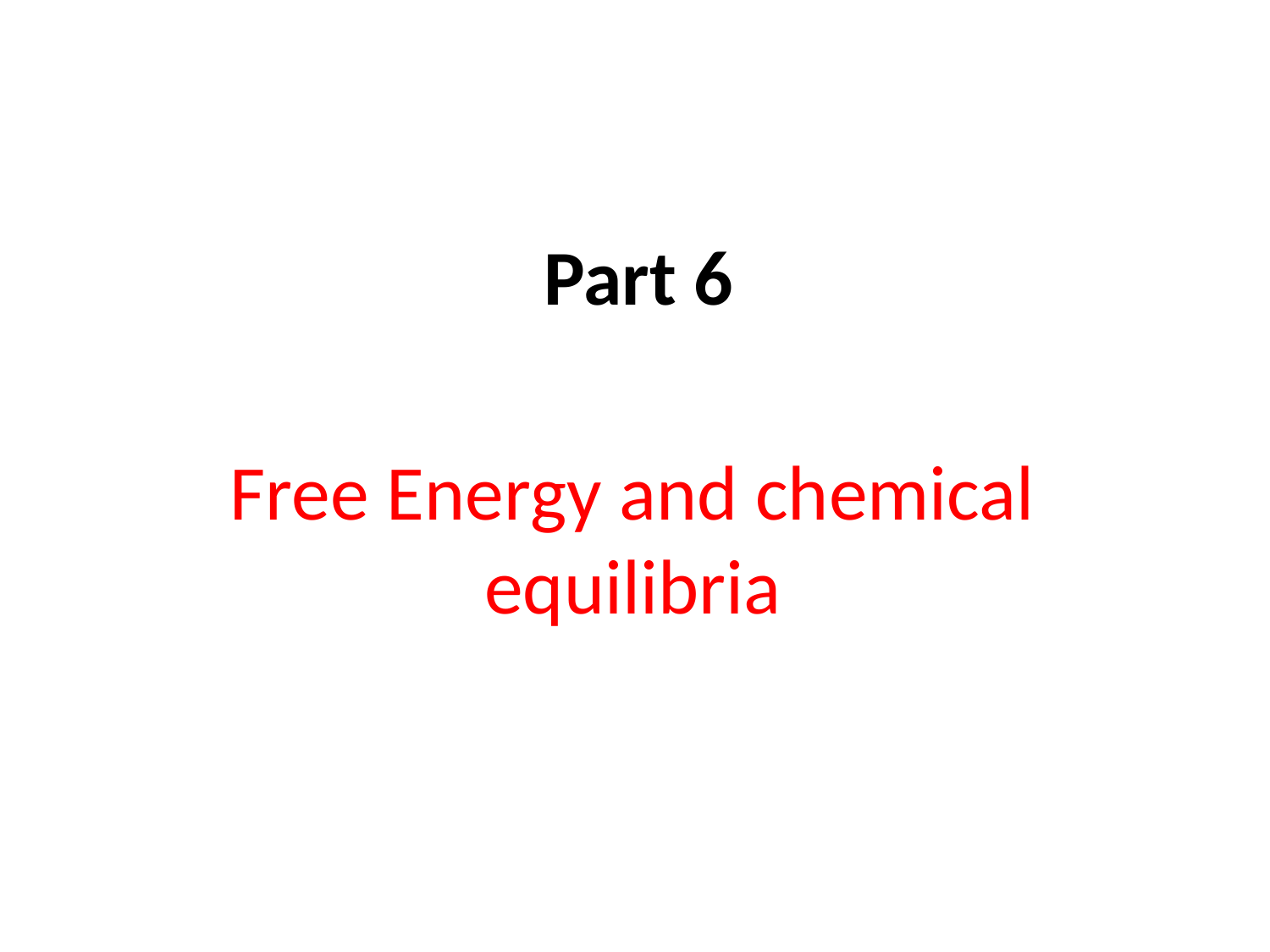

# Part 6
Free Energy and chemical equilibria